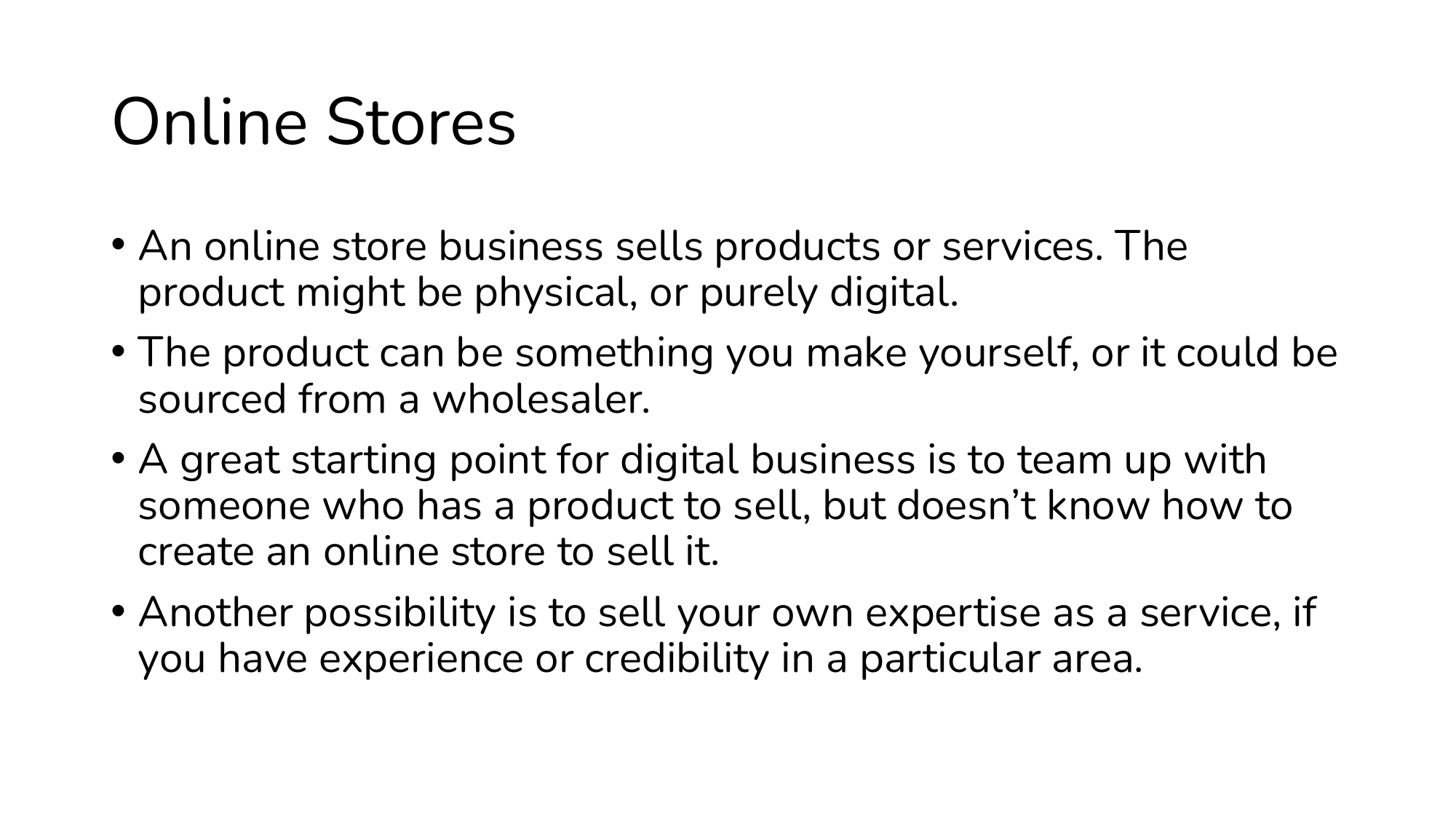

# Online Stores
An online store business sells products or services. The product might be physical, or purely digital.
The product can be something you make yourself, or it could be sourced from a wholesaler.
A great starting point for digital business is to team up with someone who has a product to sell, but doesn’t know how to create an online store to sell it.
Another possibility is to sell your own expertise as a service, if you have experience or credibility in a particular area.